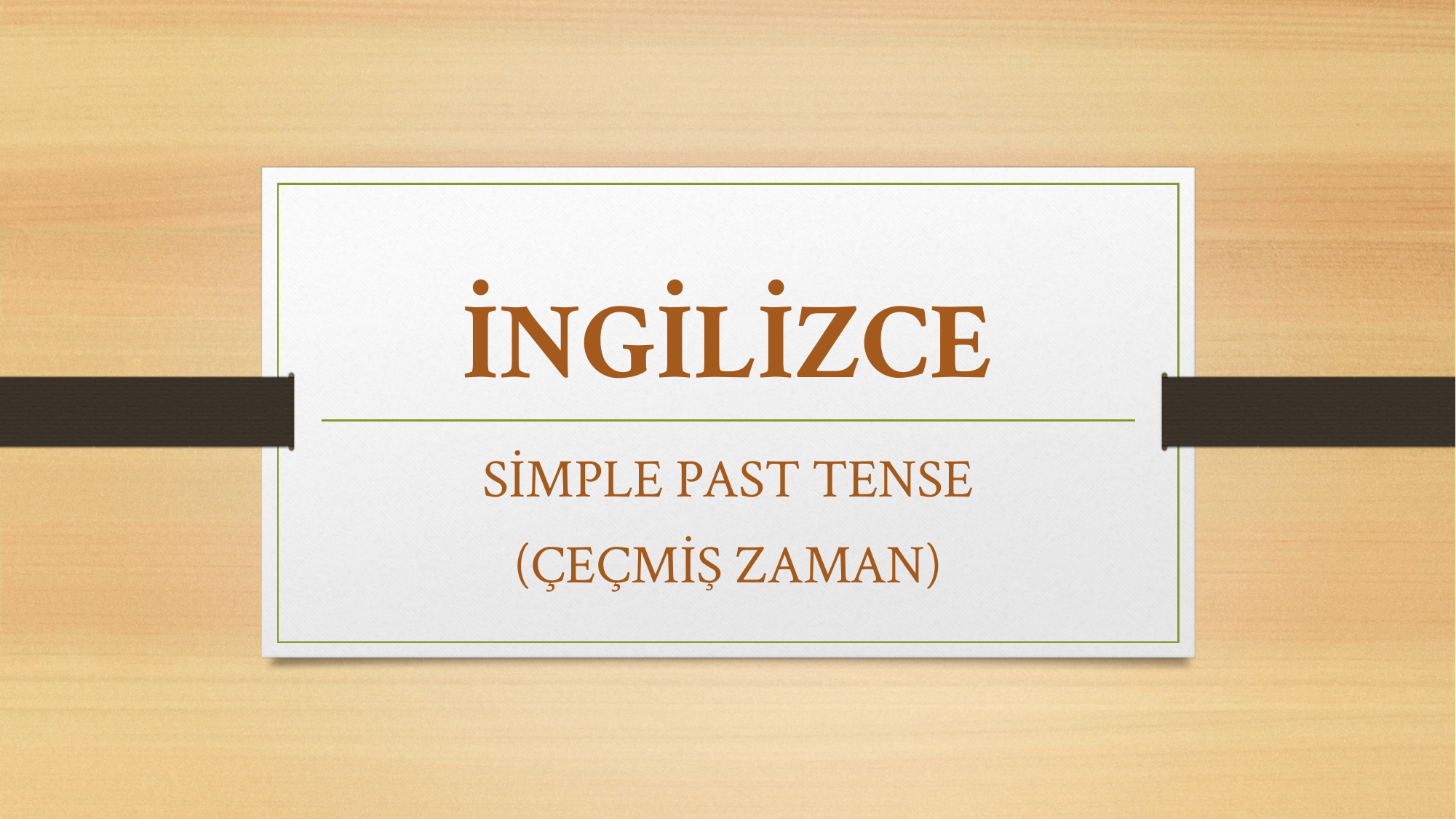

# İNGİLİZCE
SİMPLE PAST TENSE
(ÇEÇMİŞ ZAMAN)